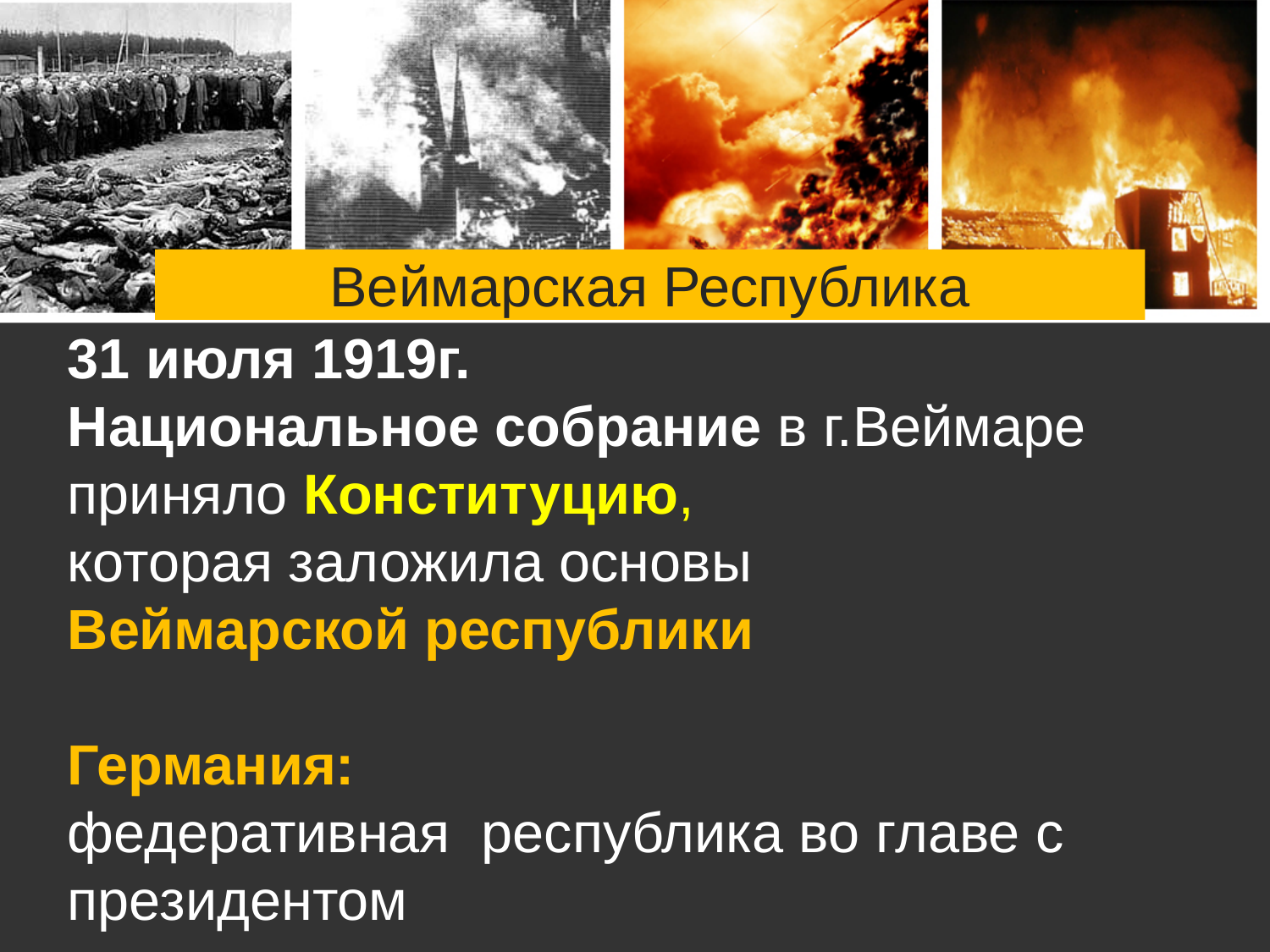

# Веймарская Республика
31 июля 1919г.
Национальное собрание в г.Веймаре
приняло Конституцию,
которая заложила основы
Веймарской республики

Германия:
федеративная  республика во главе с президентом